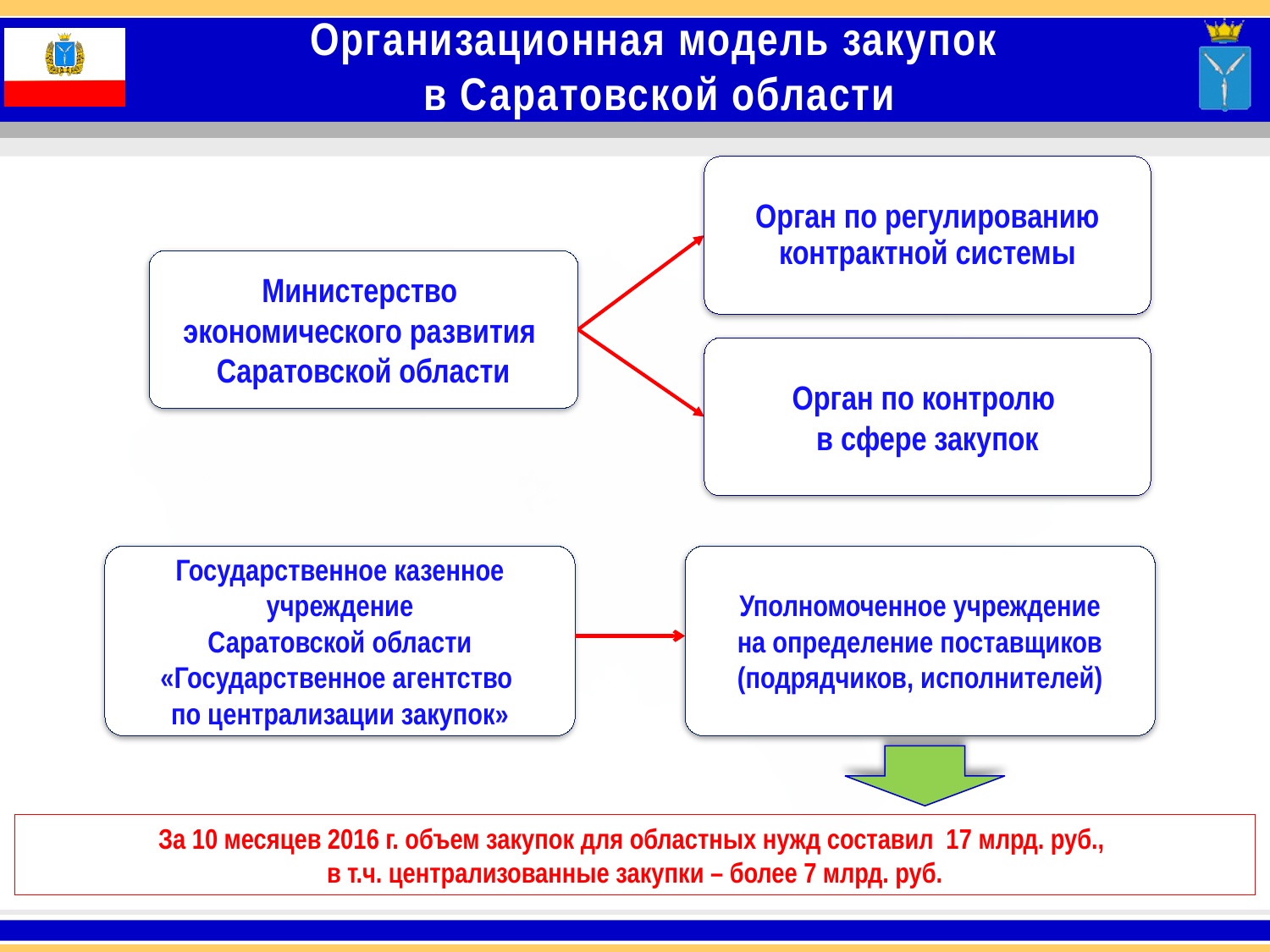

Организационная модель закупок
в Саратовской области
Министерство
экономического развития
Саратовской области

Орган по регулированию контрактной системы

Орган по контролю
в сфере закупок

Государственное казенное учреждение
Саратовской области «Государственное агентство
по централизации закупок»

Уполномоченное учреждение
на определение поставщиков (подрядчиков, исполнителей)

За 10 месяцев 2016 г. объем закупок для областных нужд составил  17 млрд. руб.,
в т.ч. централизованные закупки – более 7 млрд. руб.